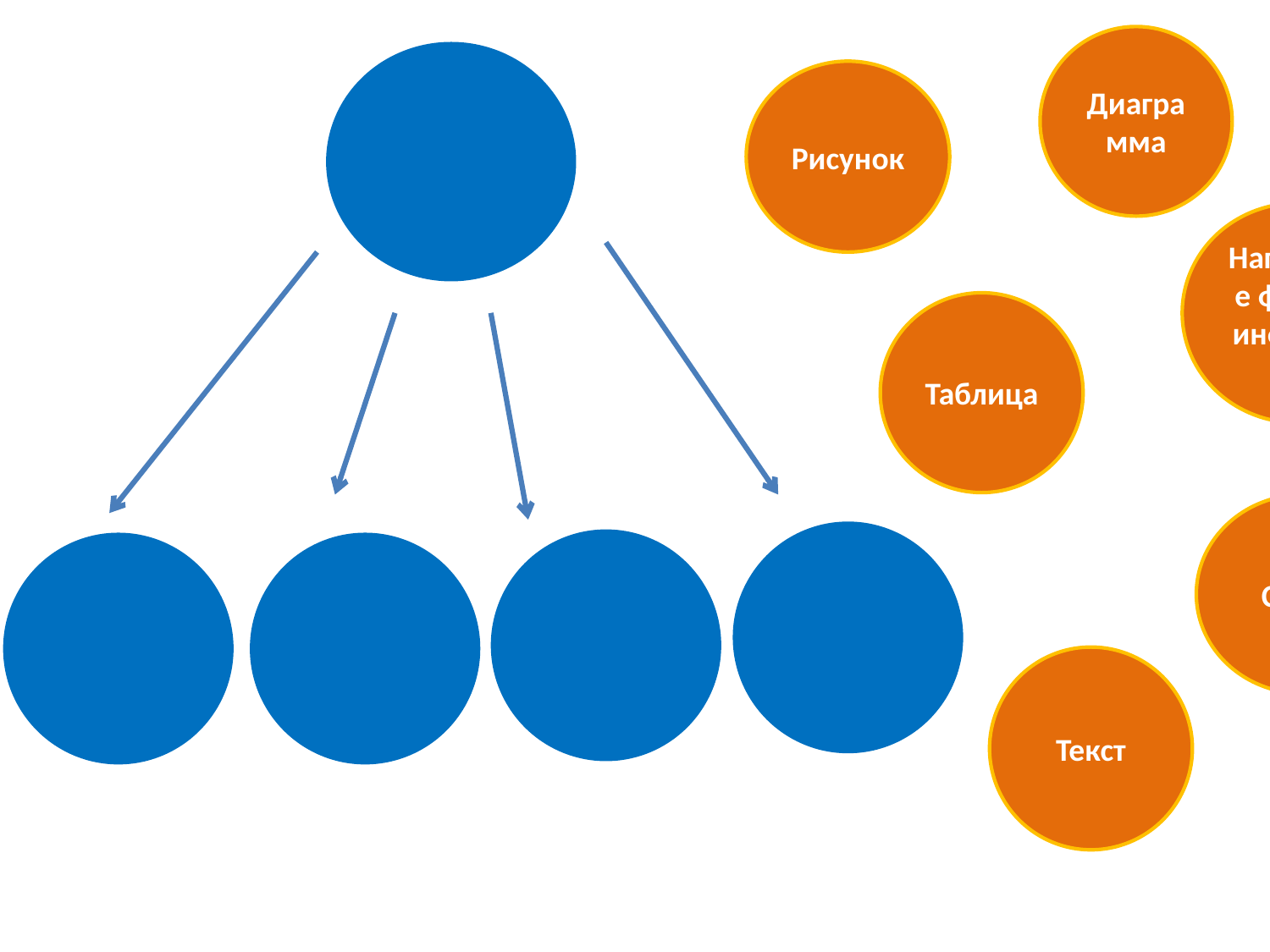

Диаграмма

Рисунок
Наглядные формы информации
Таблица
Схема
Текст